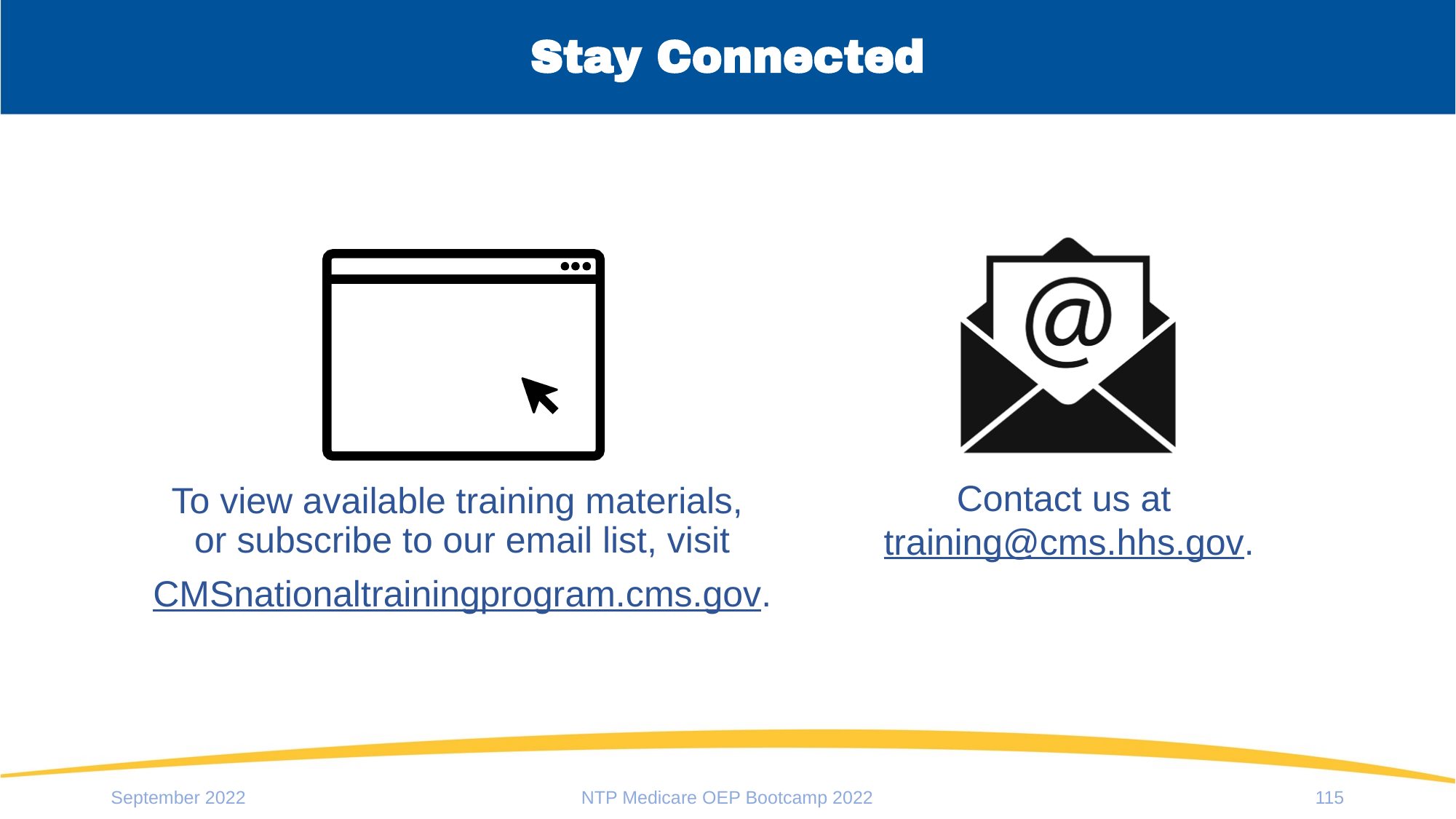

# Stay Connected
September 2022
NTP Medicare OEP Bootcamp 2022
115